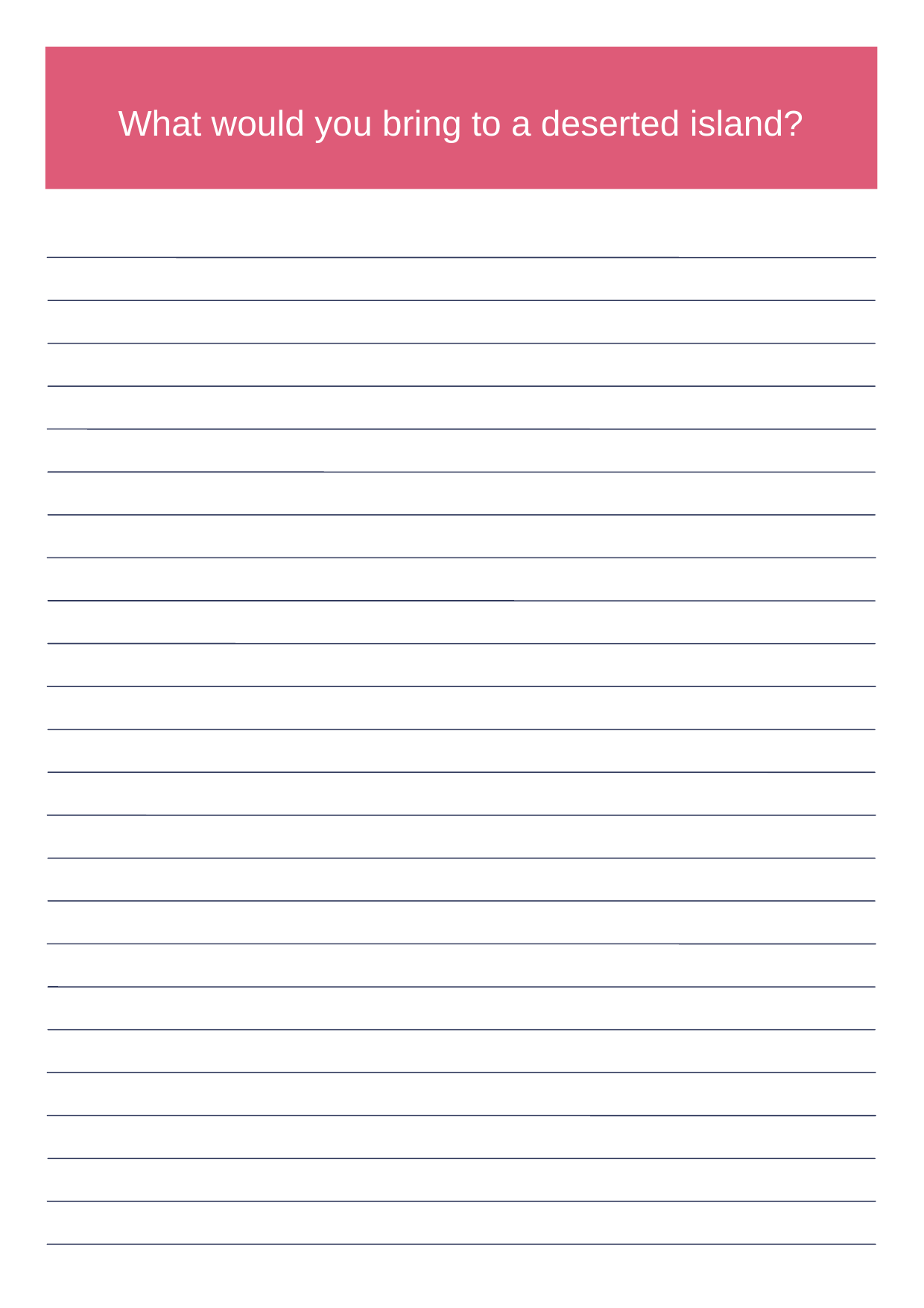

What would you bring to a deserted island?